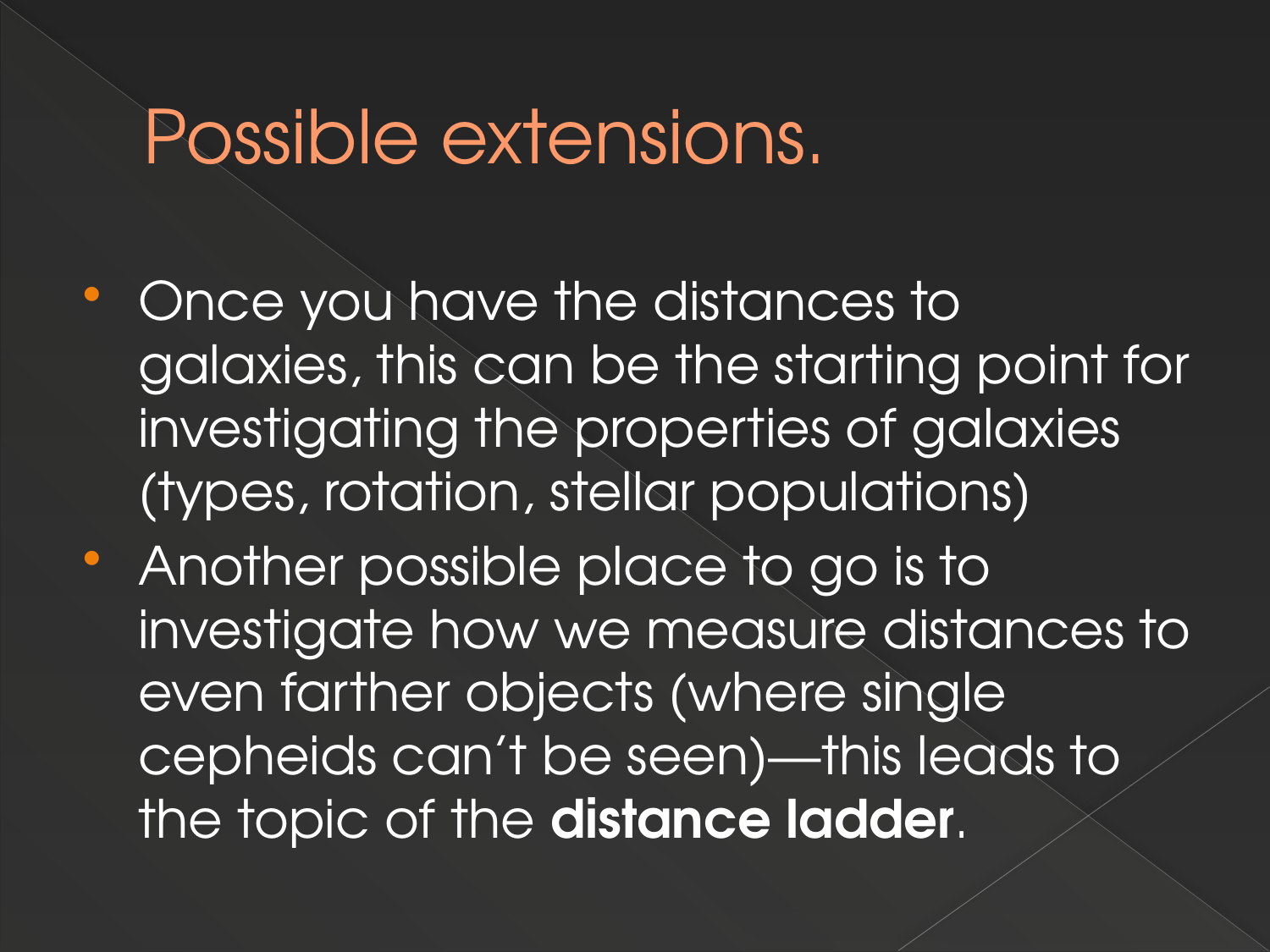

# Possible extensions.
Once you have the distances to galaxies, this can be the starting point for investigating the properties of galaxies (types, rotation, stellar populations)
Another possible place to go is to investigate how we measure distances to even farther objects (where single cepheids can’t be seen)—this leads to the topic of the distance ladder.